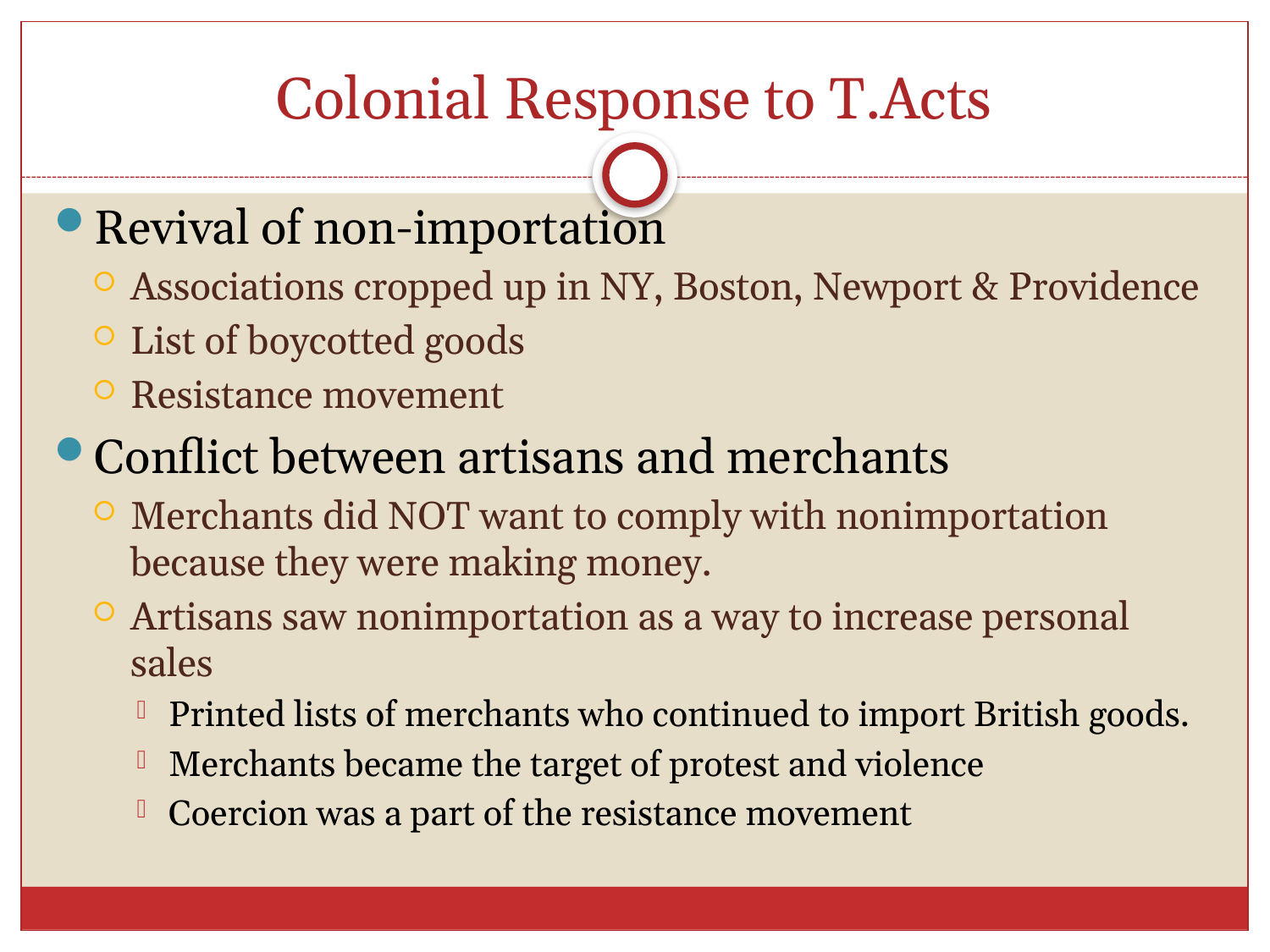

# Colonial Response to T.Acts
Revival of non-importation
Associations cropped up in NY, Boston, Newport & Providence
List of boycotted goods
Resistance movement
Conflict between artisans and merchants
Merchants did NOT want to comply with nonimportation because they were making money.
Artisans saw nonimportation as a way to increase personal sales
Printed lists of merchants who continued to import British goods.
Merchants became the target of protest and violence
Coercion was a part of the resistance movement